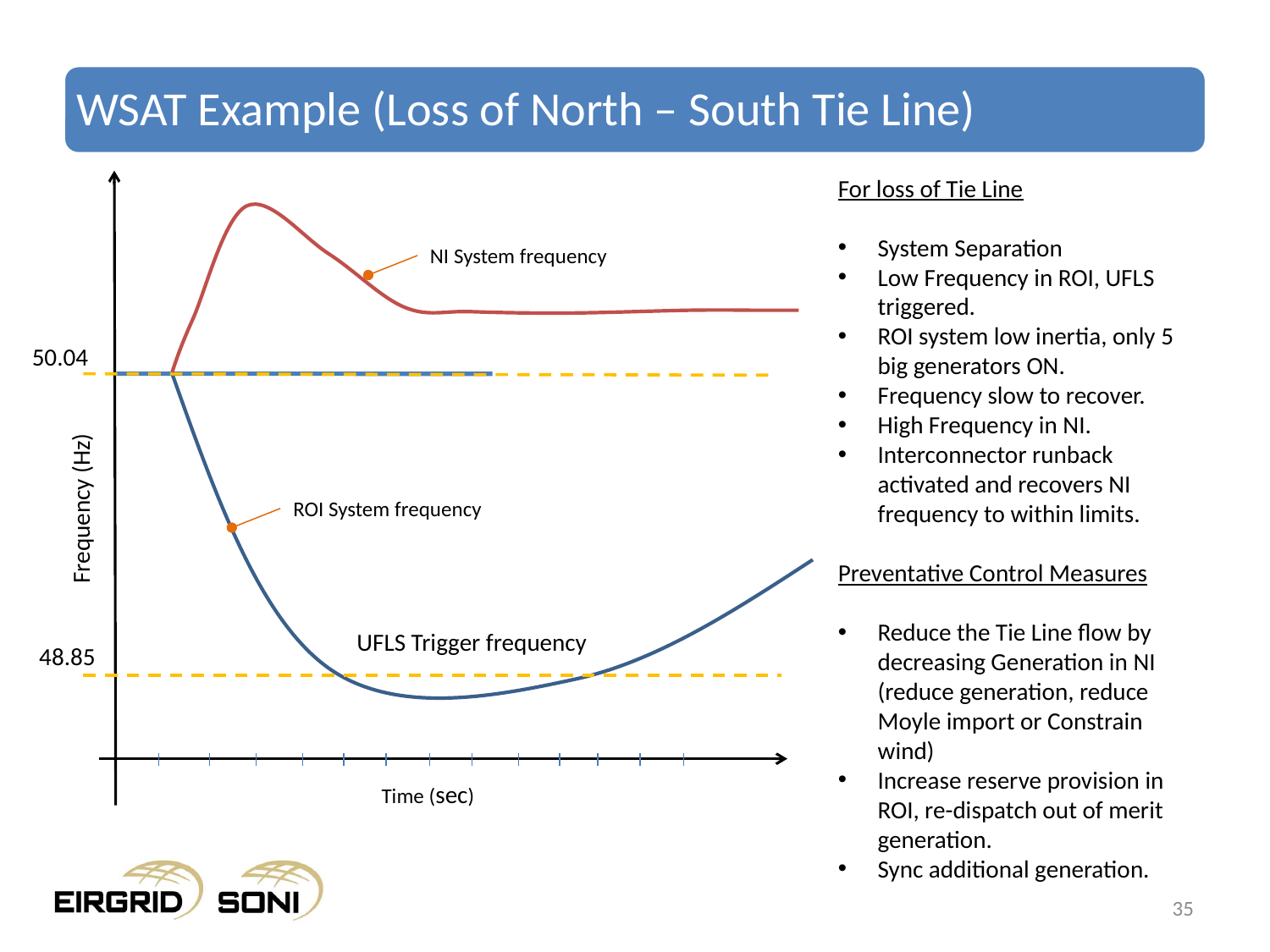

# WSAT Example (Loss of North – South Tie Line)
For loss of Tie Line

System Separation
Low Frequency in ROI, UFLS triggered.
ROI system low inertia, only 5 big generators ON.
Frequency slow to recover.
High Frequency in NI.
Interconnector runback activated and recovers NI frequency to within limits.

Preventative Control Measures

Reduce the Tie Line flow by decreasing Generation in NI (reduce generation, reduce Moyle import or Constrain wind)
Increase reserve provision in ROI, re-dispatch out of merit generation.
Sync additional generation.

NI System frequency
50.04

Frequency (Hz)
ROI System frequency
UFLS Trigger frequency
48.85
Time (sec)
35